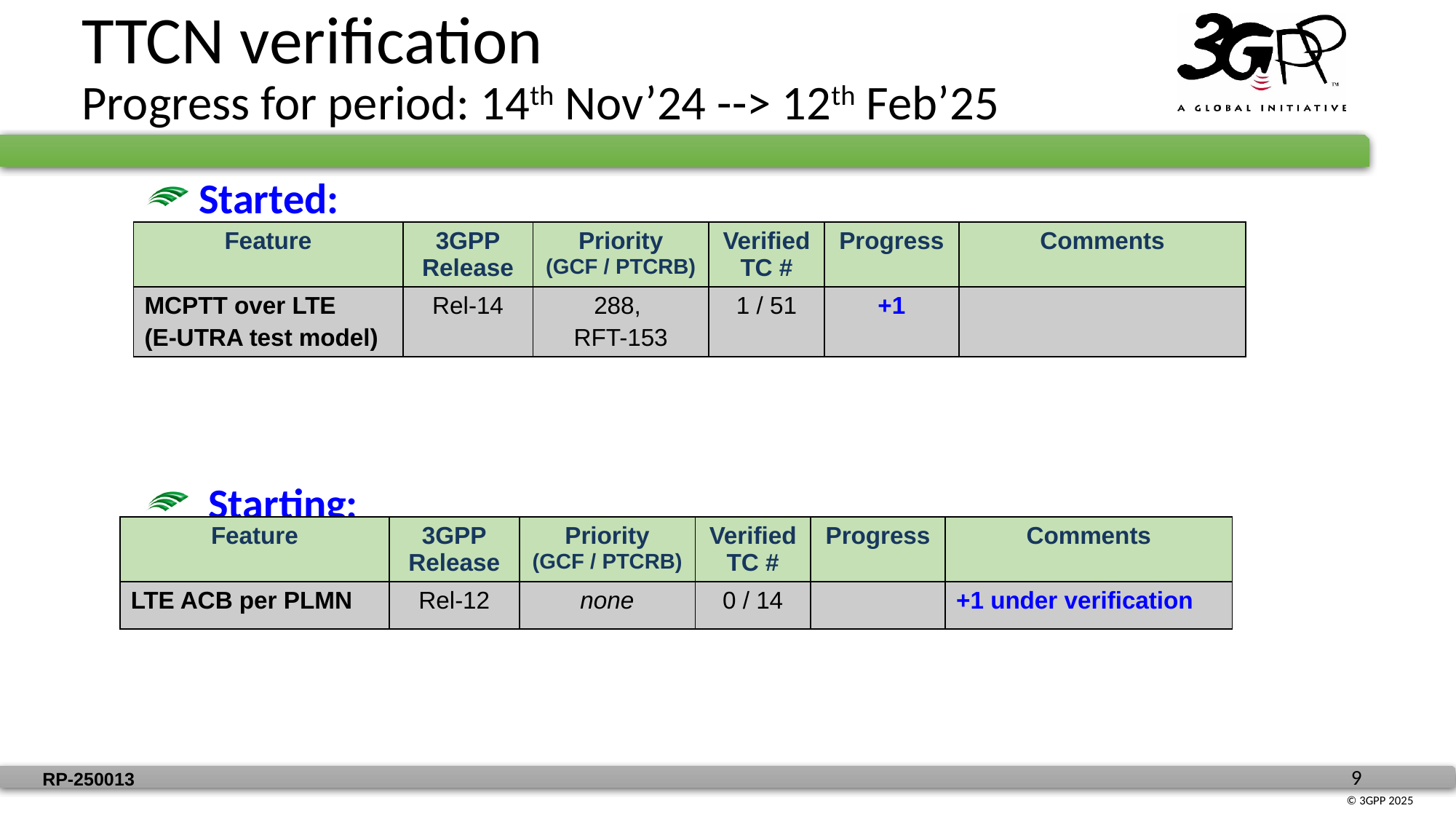

# TTCN verification Progress for period: 14th Nov’24 --> 12th Feb’25
 Started:

  Starting:

| Feature | 3GPP Release | Priority (GCF / PTCRB) | Verified TC # | Progress | Comments |
| --- | --- | --- | --- | --- | --- |
| MCPTT over LTE (E-UTRA test model) | Rel-14 | 288, RFT-153 | 1 / 51 | +1 |  |
| Feature | 3GPP Release | Priority (GCF / PTCRB) | Verified TC # | Progress | Comments |
| --- | --- | --- | --- | --- | --- |
| LTE ACB per PLMN | Rel-12 | none | 0 / 14 |  | +1 under verification |